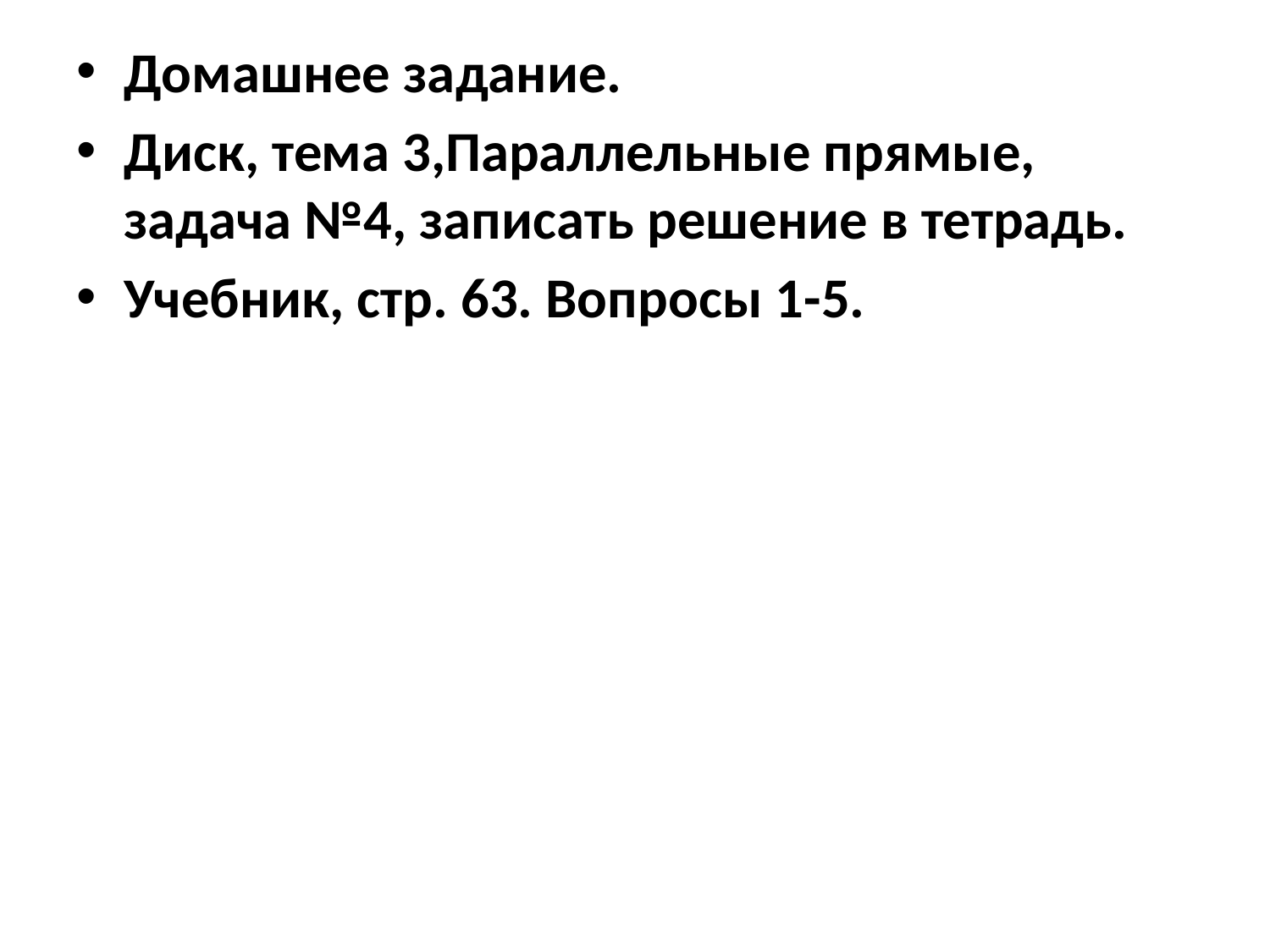

Домашнее задание.
Диск, тема 3,Параллельные прямые, задача №4, записать решение в тетрадь.
Учебник, стр. 63. Вопросы 1-5.